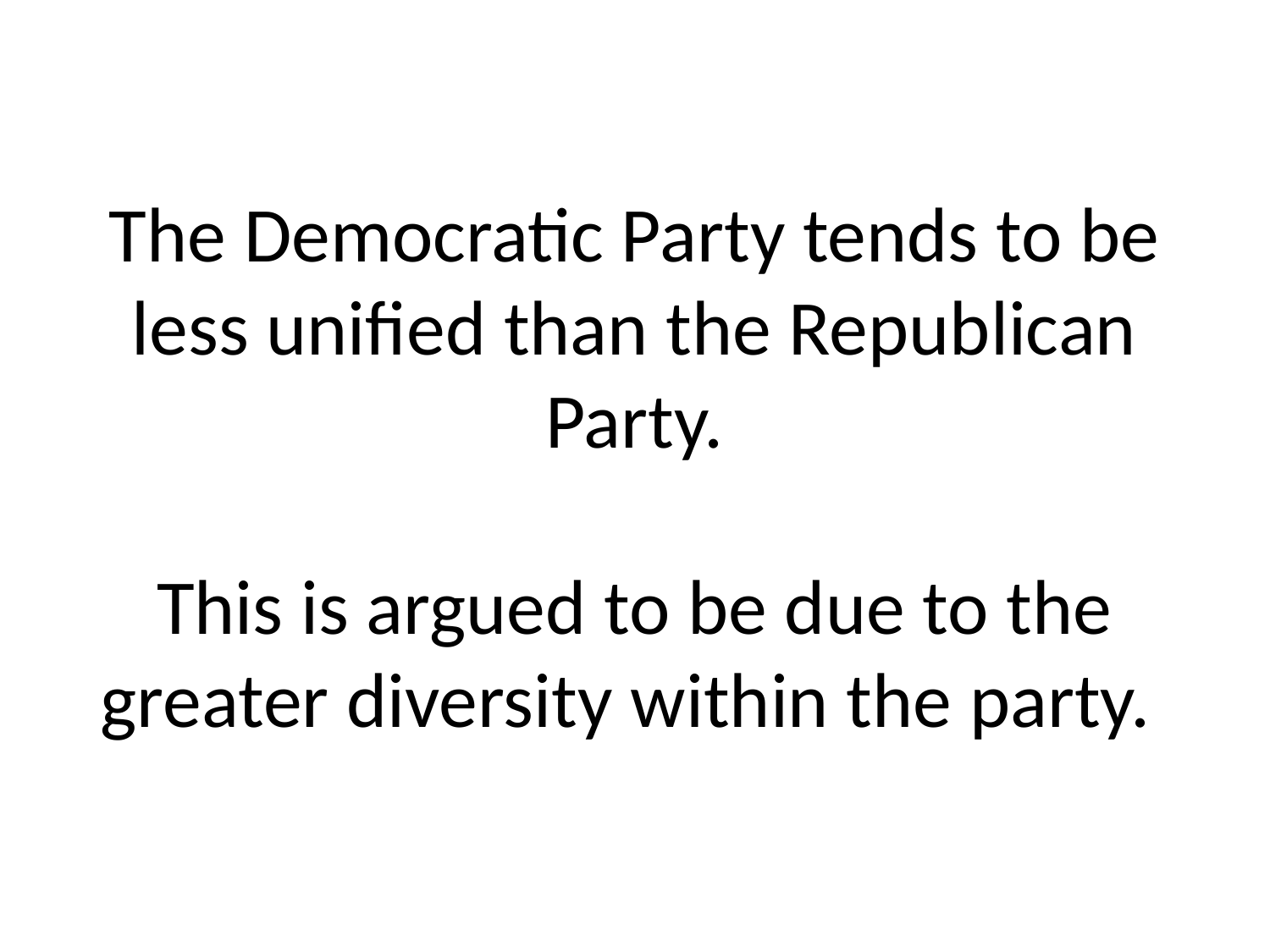

# The Democratic Party tends to be less unified than the Republican Party. This is argued to be due to the greater diversity within the party.